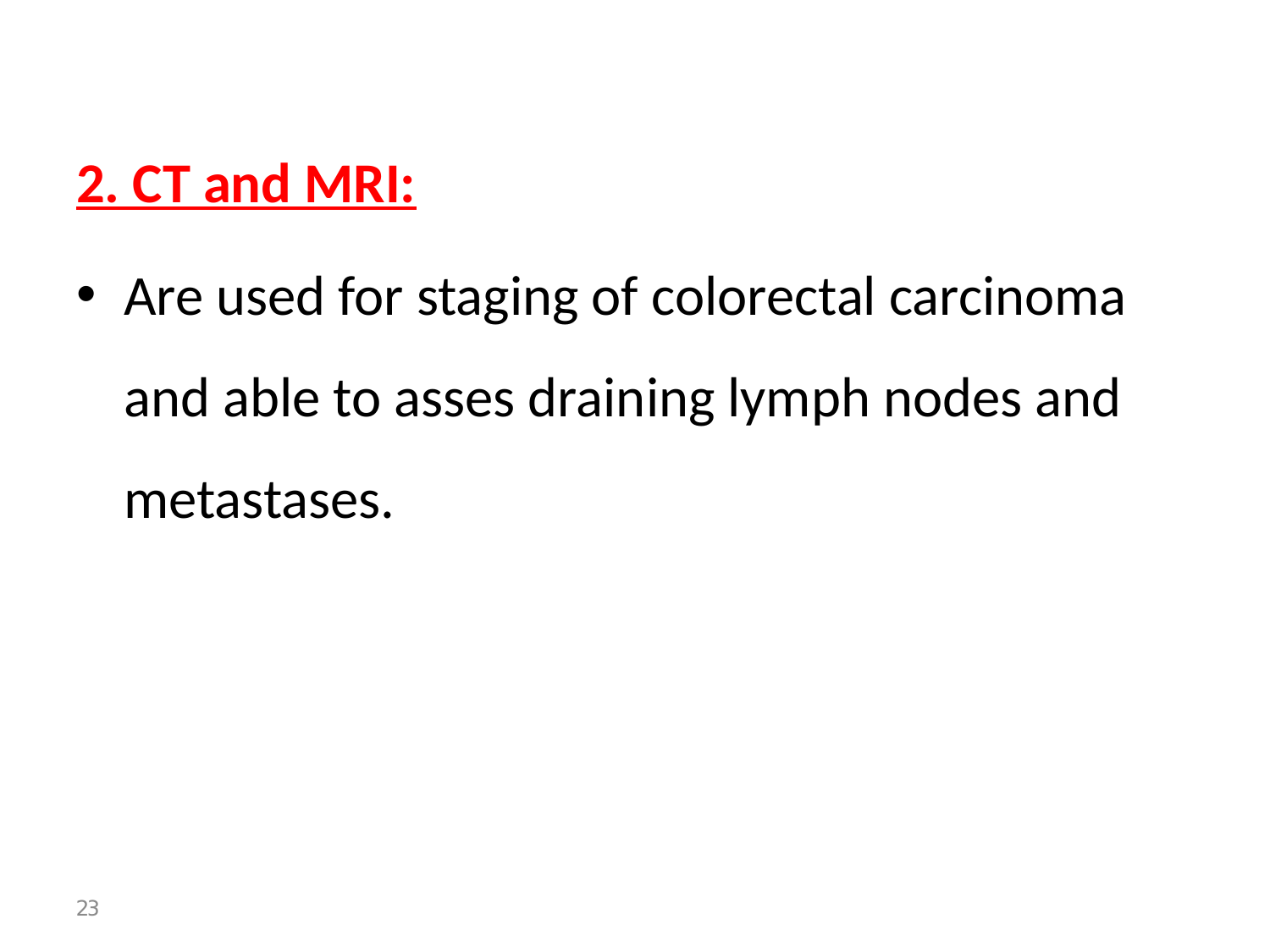

2. CT and MRI:
Are used for staging of colorectal carcinoma and able to asses draining lymph nodes and metastases.

23